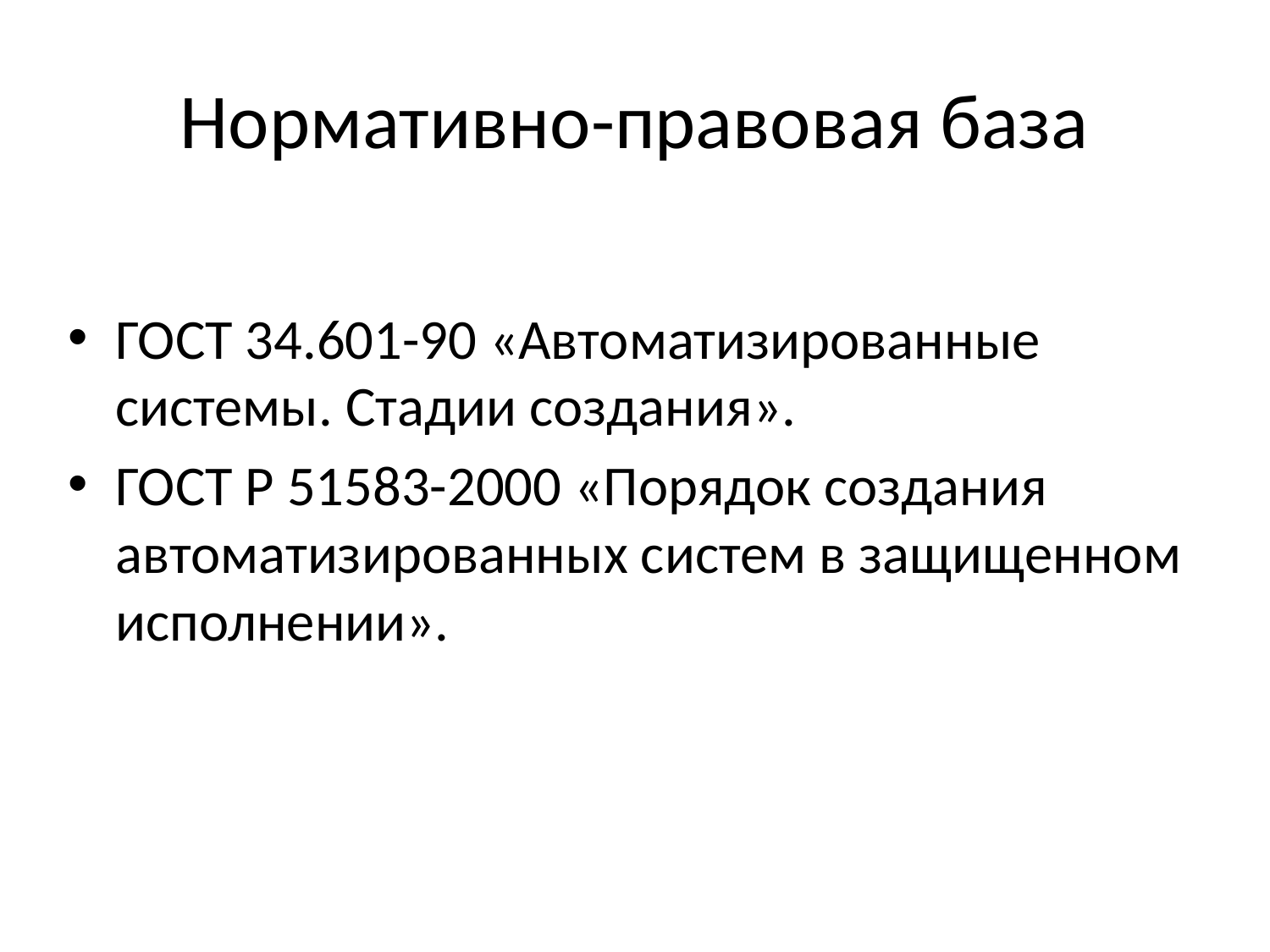

# Нормативно-правовая база
ГОСТ 34.601-90 «Автоматизированные системы. Стадии создания».
ГОСТ Р 51583-2000 «Порядок создания автоматизированных систем в защищенном исполнении».